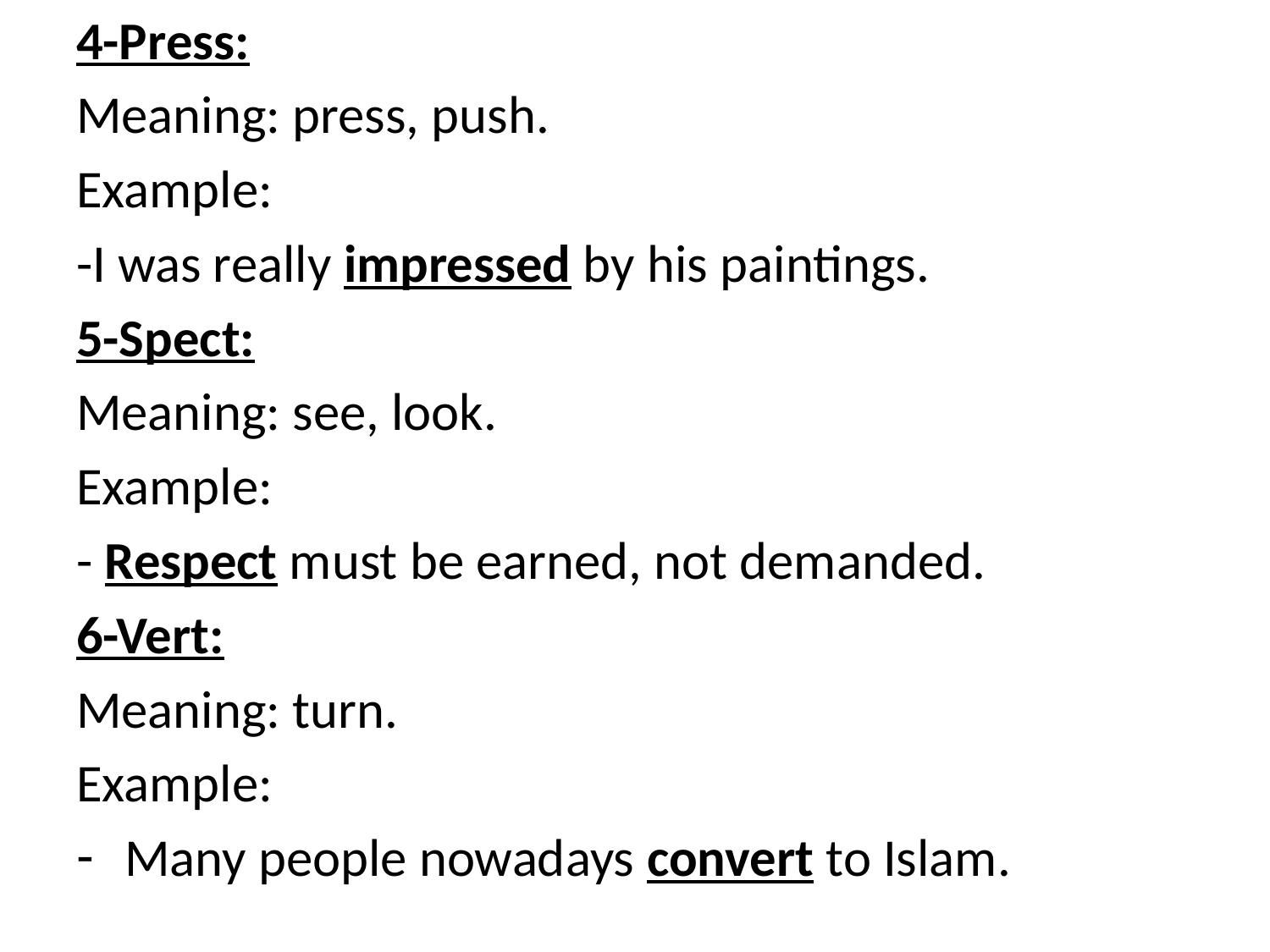

4-Press:
Meaning: press, push.
Example:
-I was really impressed by his paintings.
5-Spect:
Meaning: see, look.
Example:
- Respect must be earned, not demanded.
6-Vert:
Meaning: turn.
Example:
Many people nowadays convert to Islam.

#